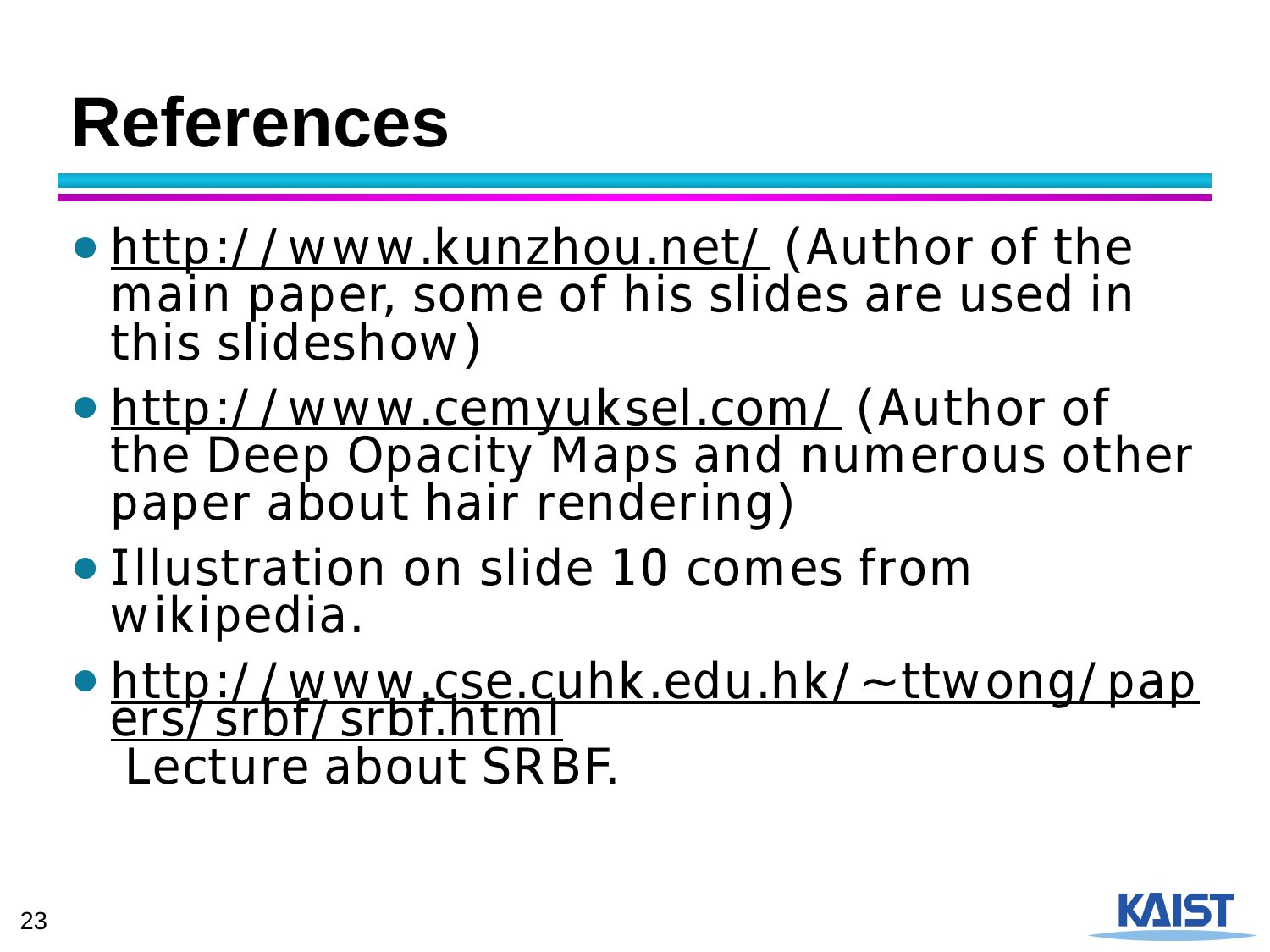

# References
http://www.kunzhou.net/ (Author of the main paper, some of his slides are used in this slideshow)
http://www.cemyuksel.com/ (Author of the Deep Opacity Maps and numerous other paper about hair rendering)
Illustration on slide 10 comes from wikipedia.
http://www.cse.cuhk.edu.hk/~ttwong/papers/srbf/srbf.html Lecture about SRBF.